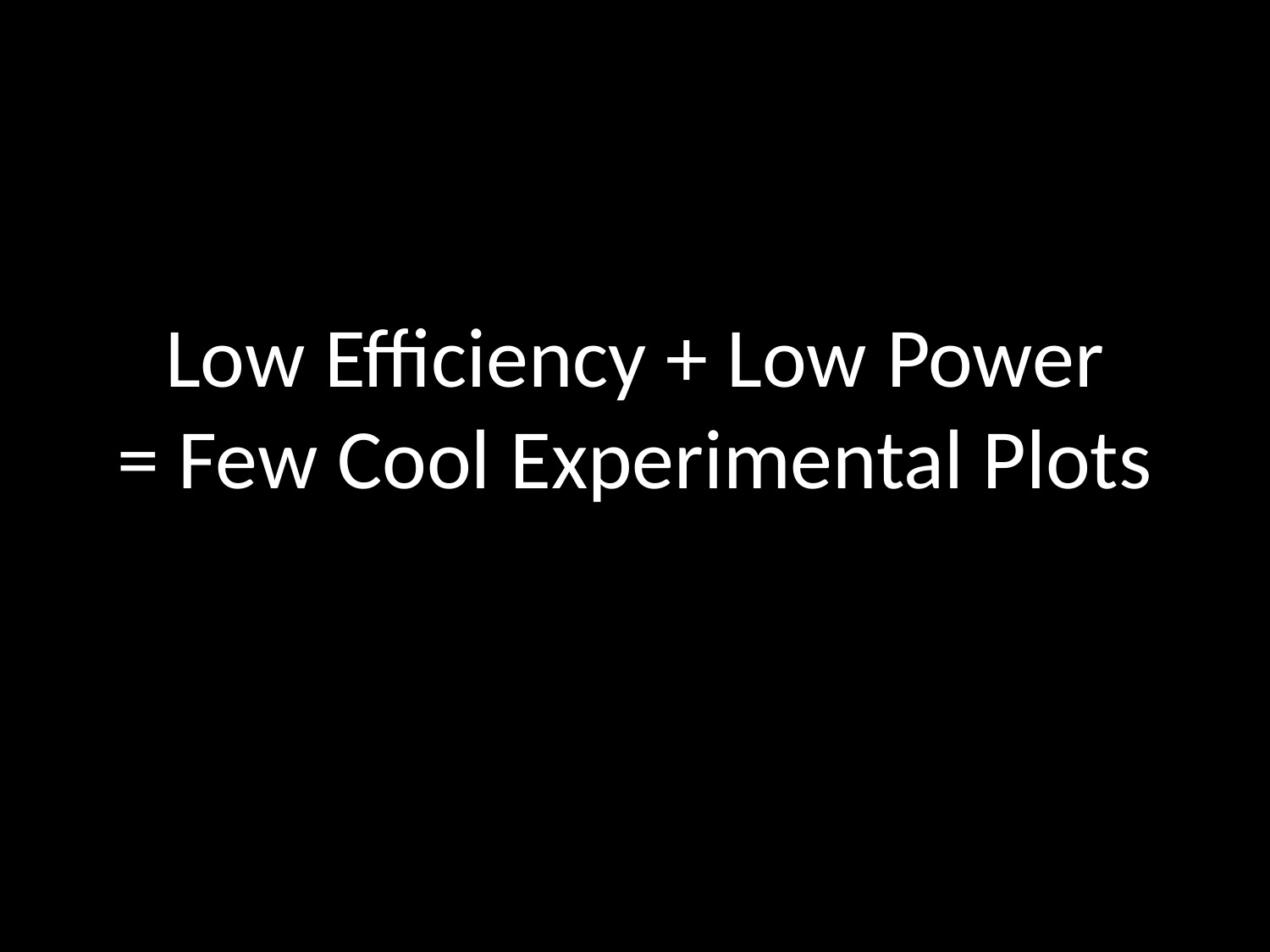

Low Efficiency + Low Power
= Few Cool Experimental Plots